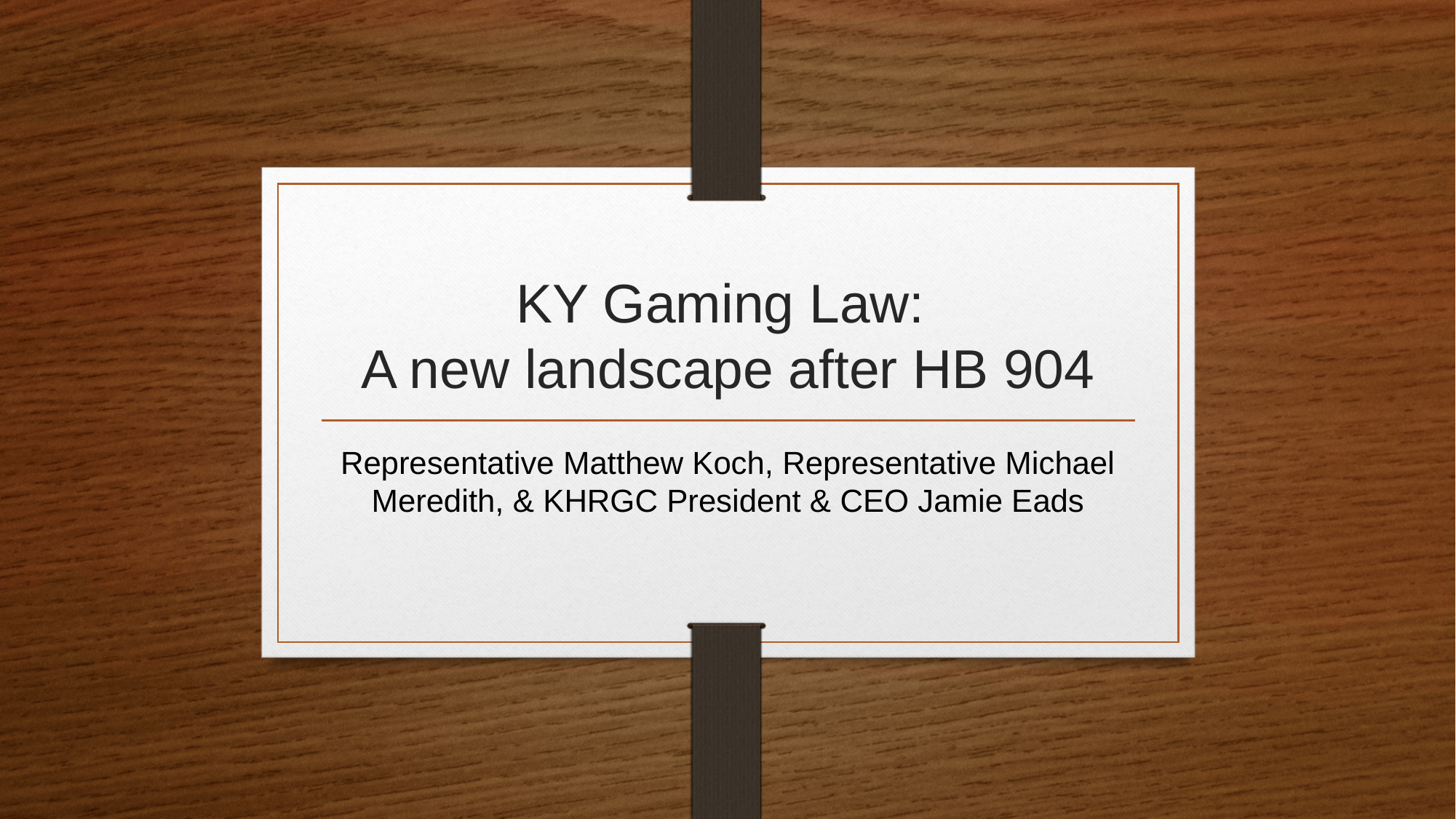

# KY Gaming Law: A new landscape after HB 904
Representative Matthew Koch, Representative Michael Meredith, & KHRGC President & CEO Jamie Eads